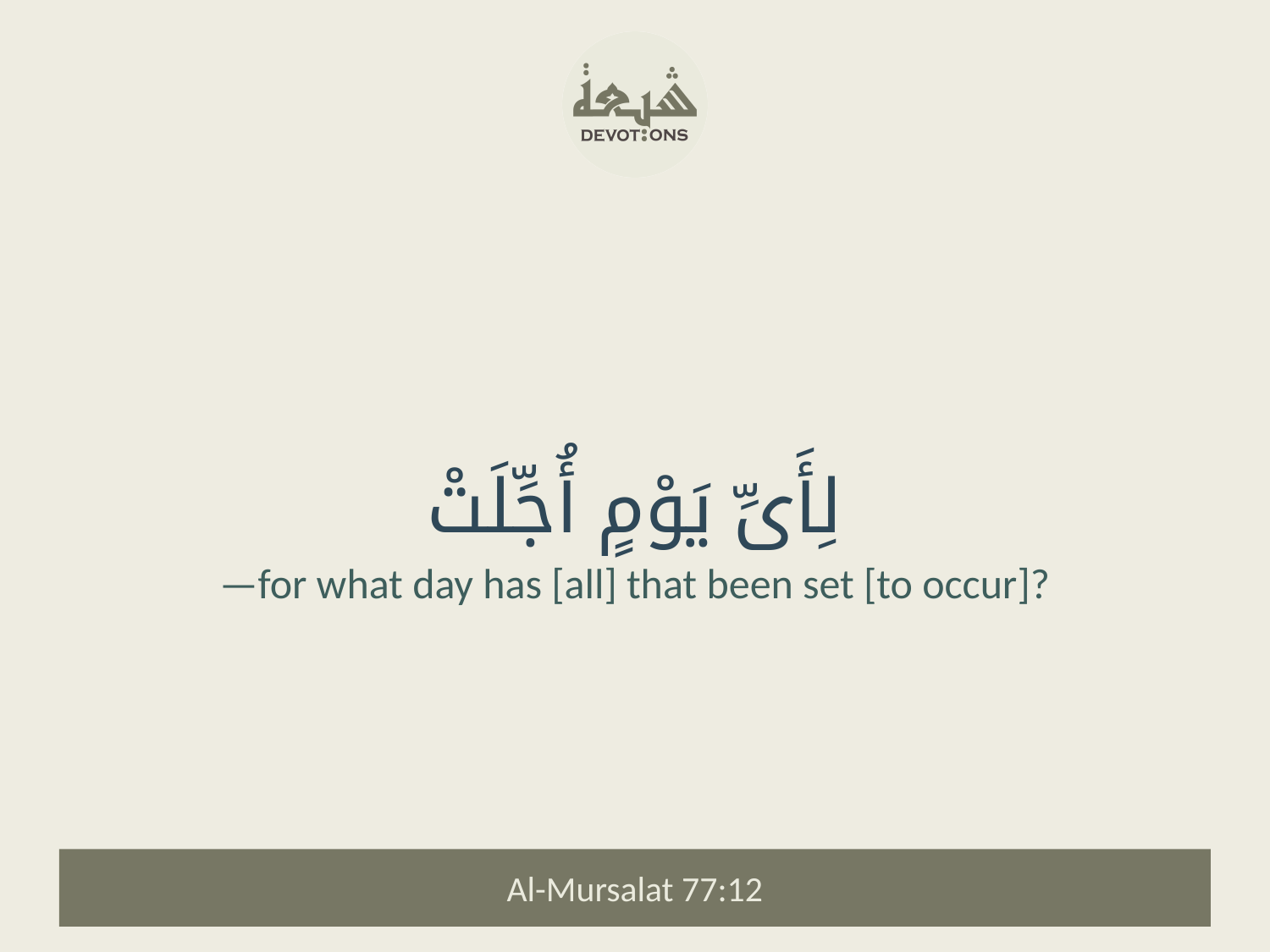

لِأَىِّ يَوْمٍ أُجِّلَتْ
—for what day has [all] that been set [to occur]?
Al-Mursalat 77:12